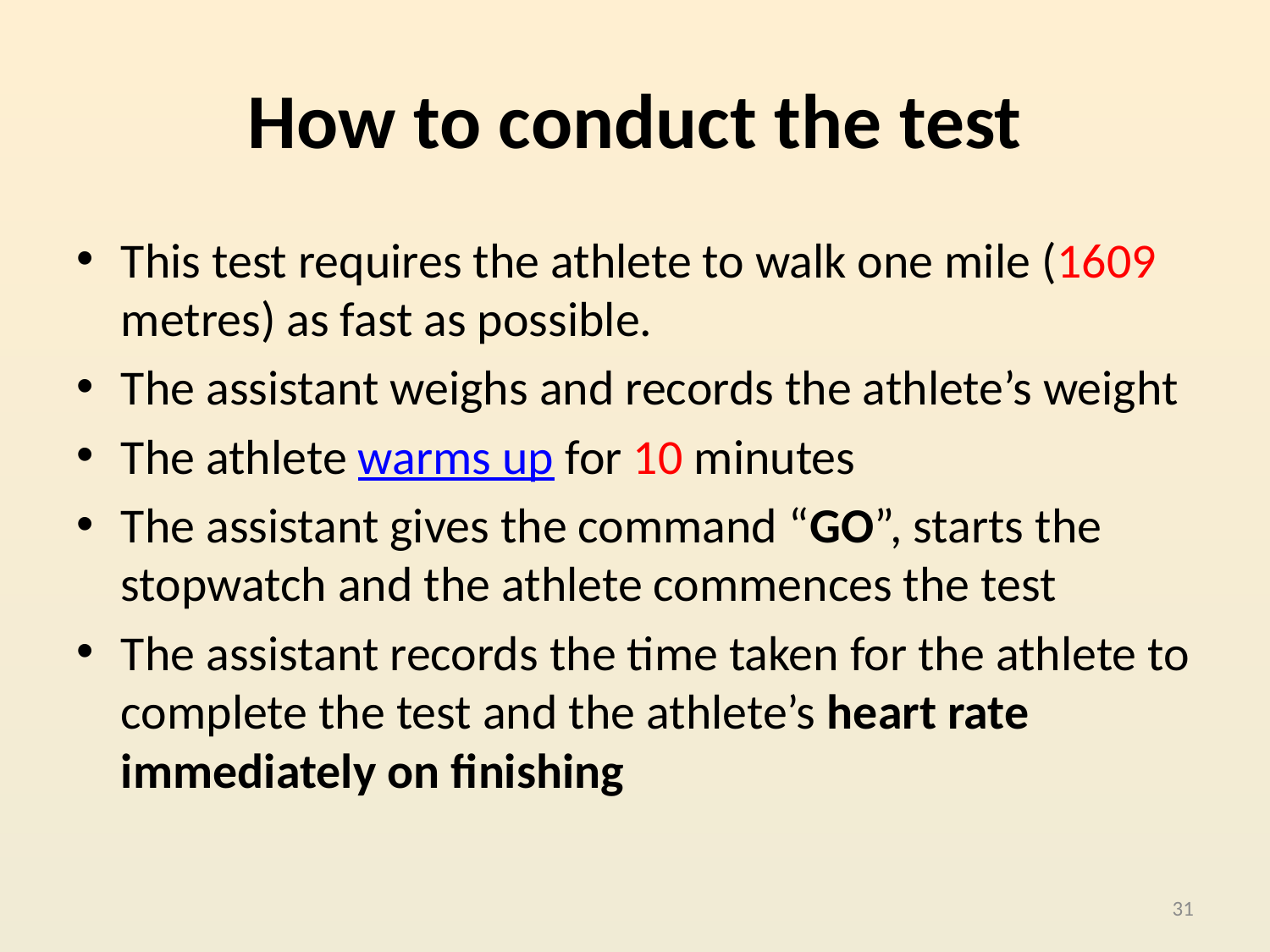

# How to conduct the test
This test requires the athlete to walk one mile (1609 metres) as fast as possible.
The assistant weighs and records the athlete’s weight
The athlete warms up for 10 minutes
The assistant gives the command “GO”, starts the stopwatch and the athlete commences the test
The assistant records the time taken for the athlete to complete the test and the athlete’s heart rate immediately on finishing

31